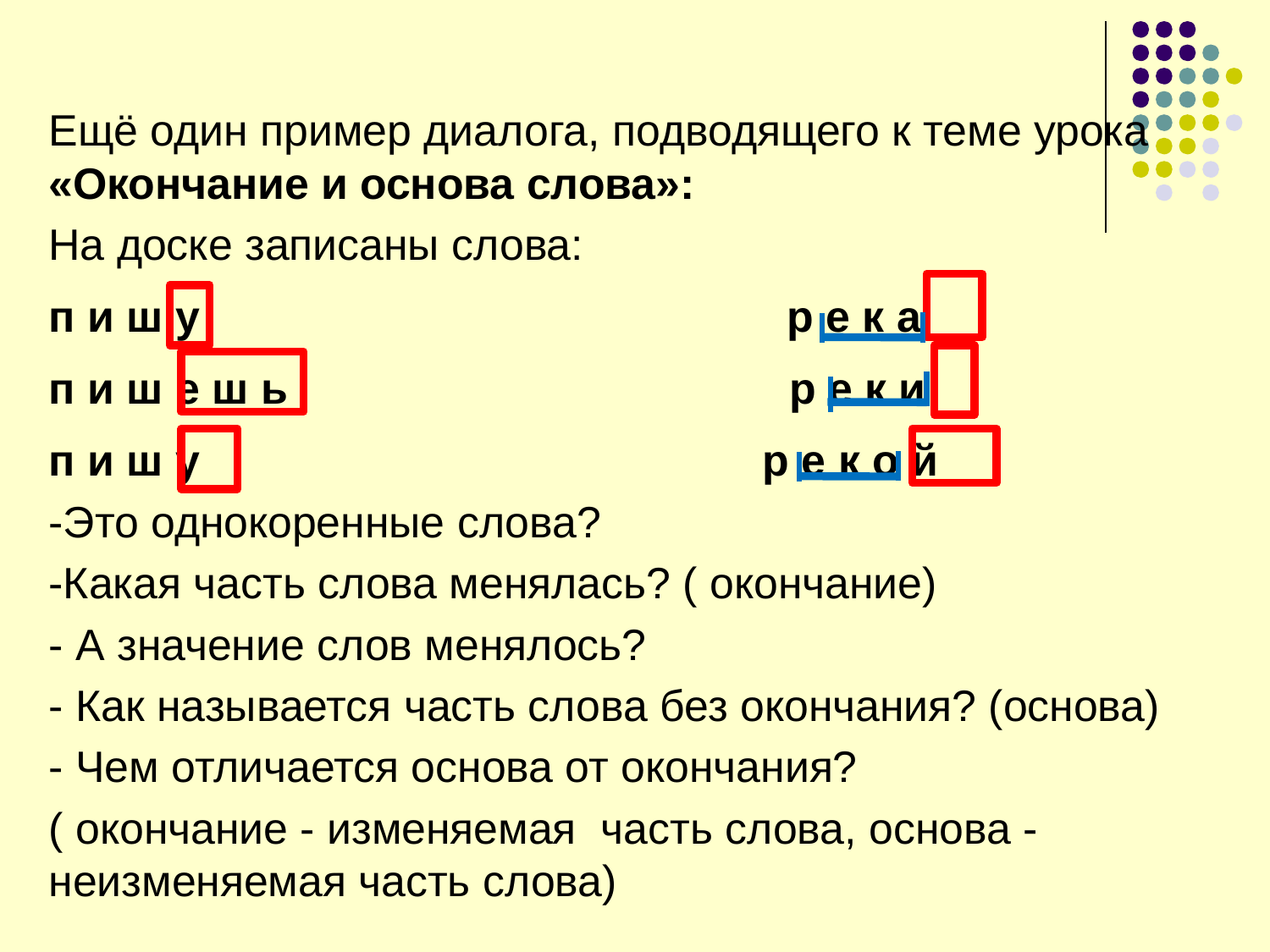

Ещё один пример диалога, подводящего к теме урока «Окончание и основа слова»:
На доске записаны слова:
п и ш у                                                р е к а
п и ш е ш ь                                         р е к и
п и ш у                                              р е к о й
-Это однокоренные слова?
-Какая часть слова менялась? ( окончание)
- А значение слов менялось?
- Как называется часть слова без окончания? (основа)
- Чем отличается основа от окончания?
( окончание - изменяемая  часть слова, основа - неизменяемая часть слова)